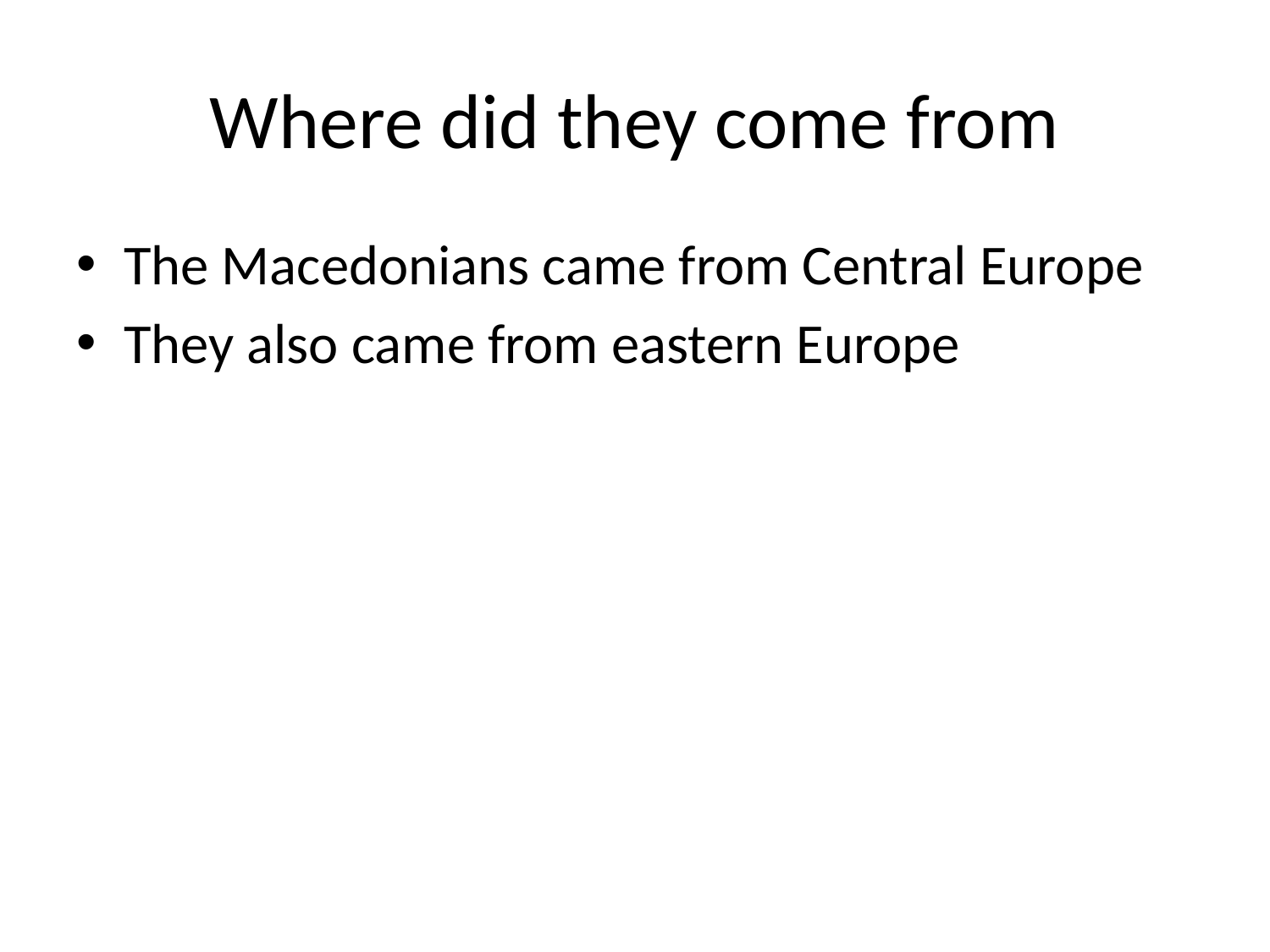

# Where did they come from
The Macedonians came from Central Europe
They also came from eastern Europe